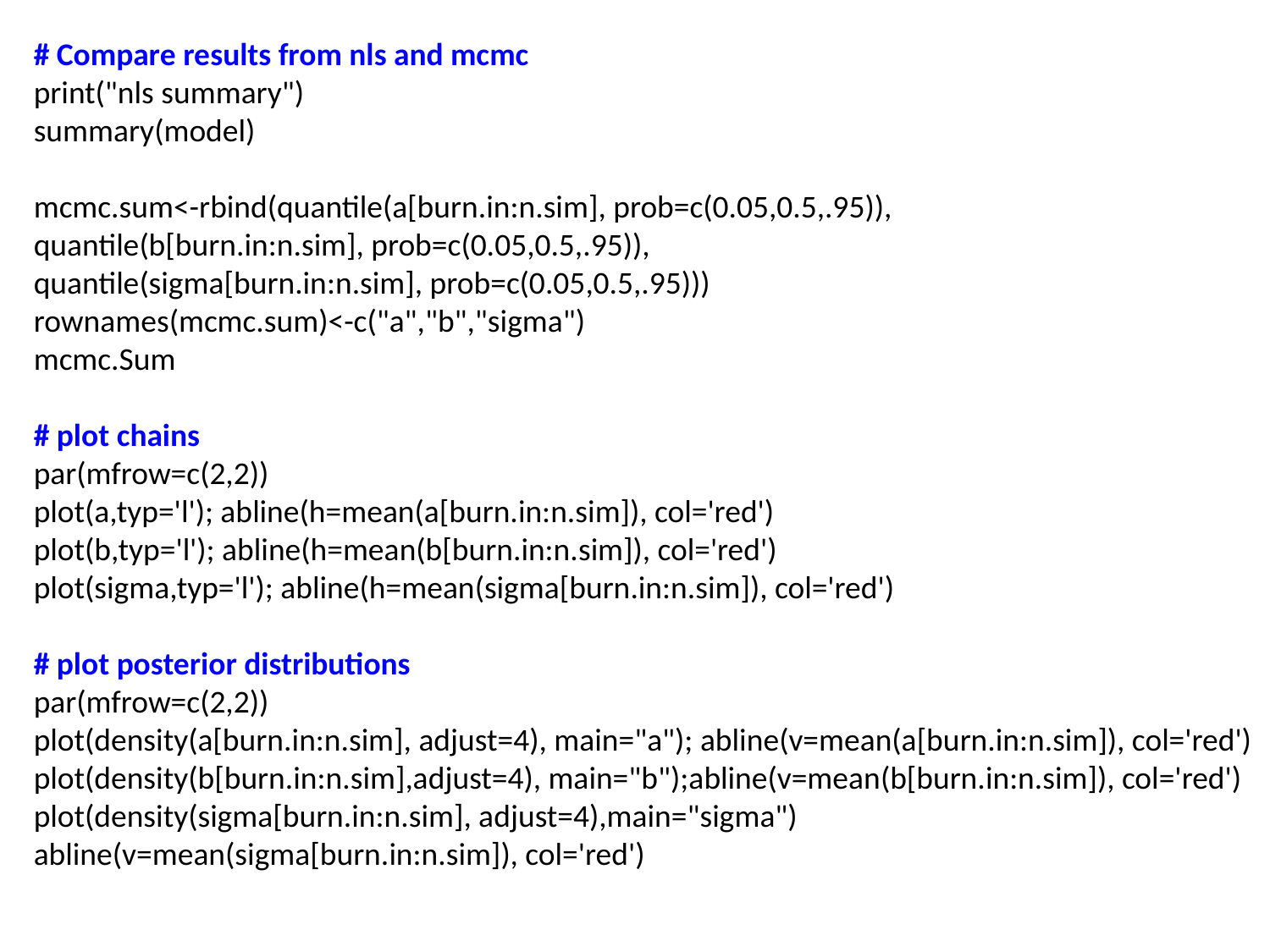

# Compare results from nls and mcmc
print("nls summary")
summary(model)

mcmc.sum<-rbind(quantile(a[burn.in:n.sim], prob=c(0.05,0.5,.95)),
quantile(b[burn.in:n.sim], prob=c(0.05,0.5,.95)),
quantile(sigma[burn.in:n.sim], prob=c(0.05,0.5,.95)))
rownames(mcmc.sum)<-c("a","b","sigma")
mcmc.Sum

# plot chains
par(mfrow=c(2,2))
plot(a,typ='l'); abline(h=mean(a[burn.in:n.sim]), col='red')
plot(b,typ='l'); abline(h=mean(b[burn.in:n.sim]), col='red')
plot(sigma,typ='l'); abline(h=mean(sigma[burn.in:n.sim]), col='red')

# plot posterior distributions
par(mfrow=c(2,2))
plot(density(a[burn.in:n.sim], adjust=4), main="a"); abline(v=mean(a[burn.in:n.sim]), col='red')
plot(density(b[burn.in:n.sim],adjust=4), main="b");abline(v=mean(b[burn.in:n.sim]), col='red')
plot(density(sigma[burn.in:n.sim], adjust=4),main="sigma")
abline(v=mean(sigma[burn.in:n.sim]), col='red')